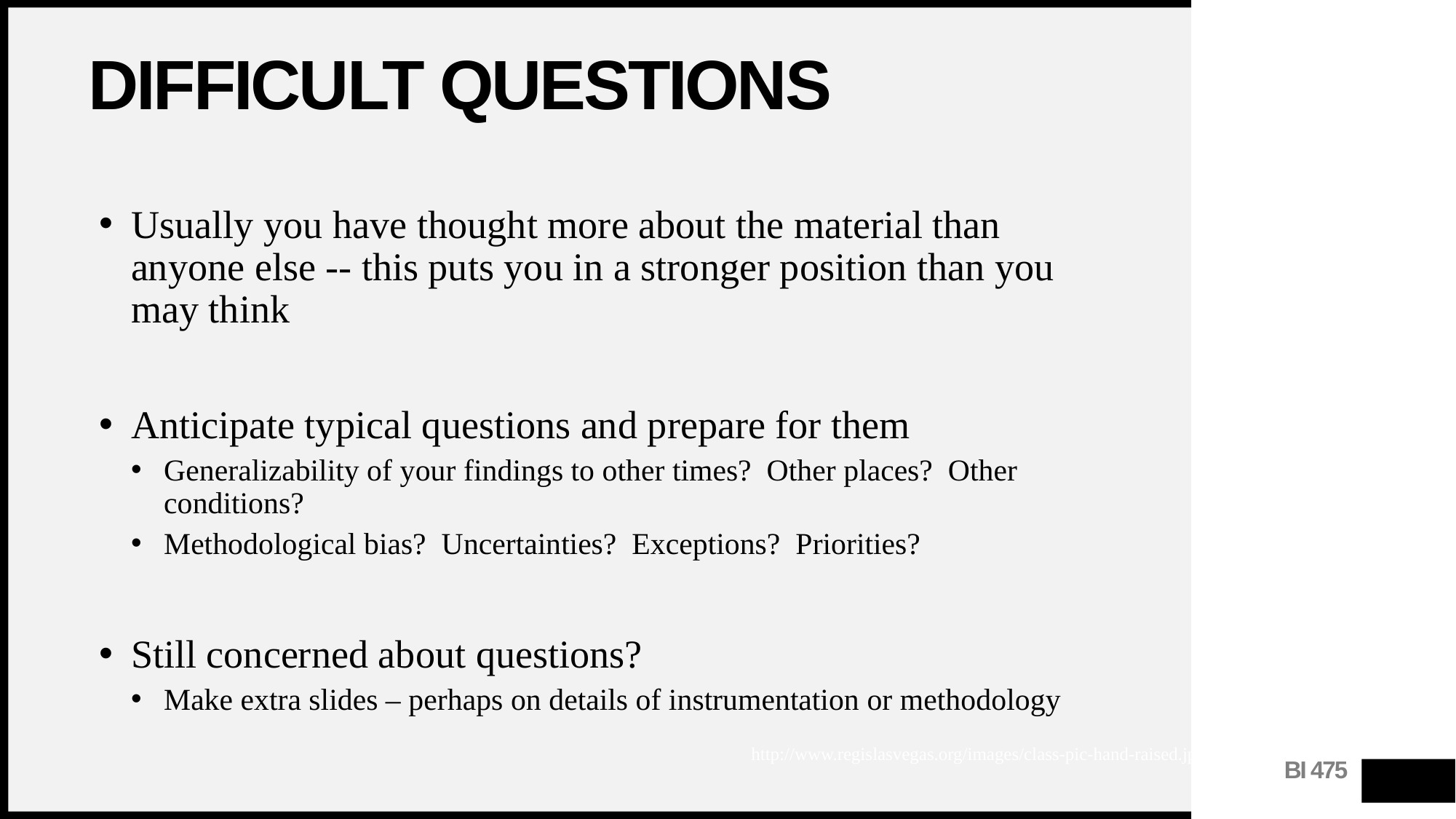

# Difficult Questions
Usually you have thought more about the material than anyone else -- this puts you in a stronger position than you may think

Anticipate typical questions and prepare for them
Generalizability of your findings to other times?  Other places?  Other conditions?
Methodological bias?  Uncertainties?  Exceptions?  Priorities?

Still concerned about questions?
Make extra slides – perhaps on details of instrumentation or methodology
http://www.regislasvegas.org/images/class-pic-hand-raised.jpg